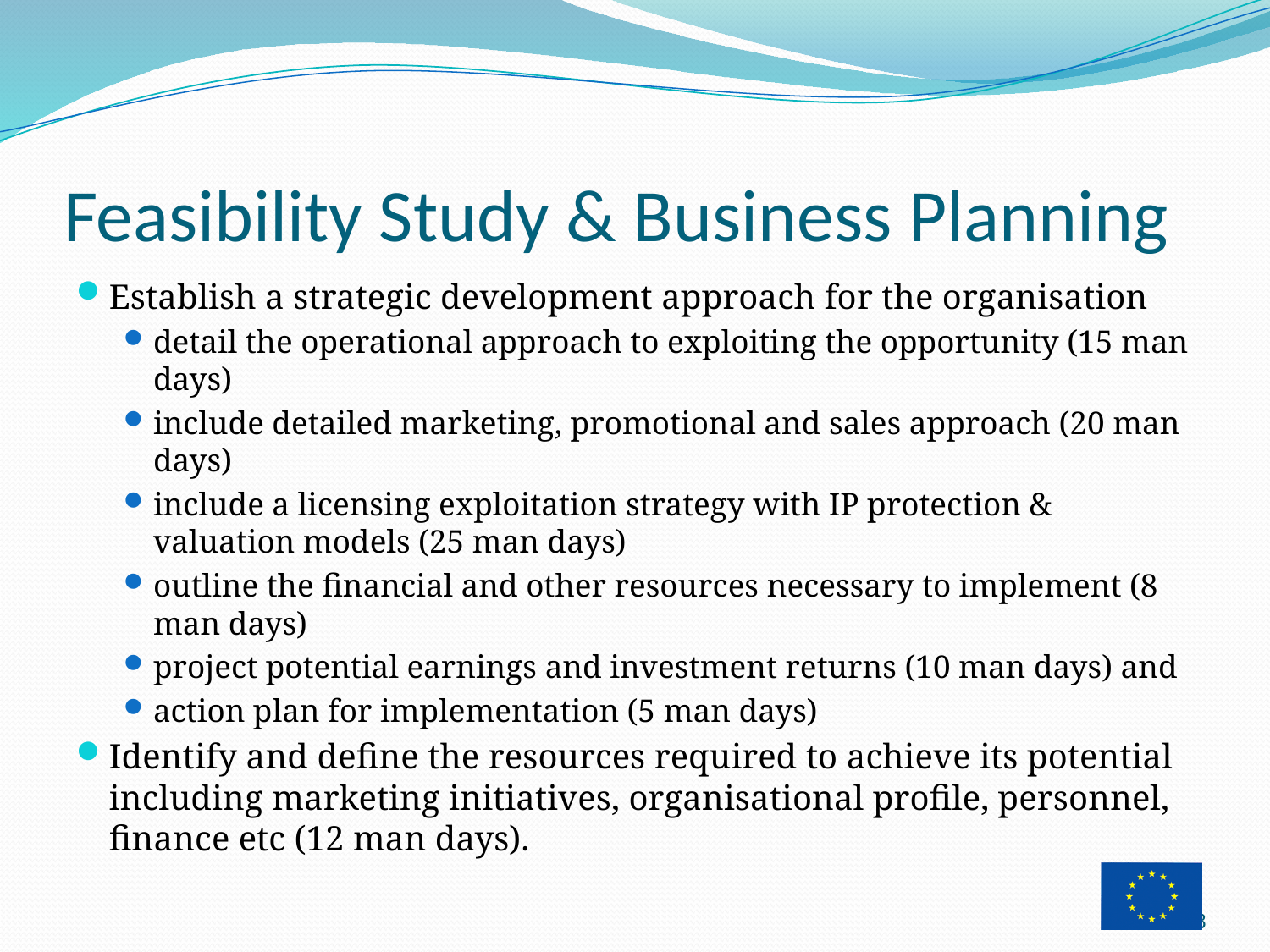

# Feasibility Study & Business Planning
Establish a strategic development approach for the organisation
detail the operational approach to exploiting the opportunity (15 man days)
include detailed marketing, promotional and sales approach (20 man days)
include a licensing exploitation strategy with IP protection & valuation models (25 man days)
outline the financial and other resources necessary to implement (8 man days)
project potential earnings and investment returns (10 man days) and
action plan for implementation (5 man days)
Identify and define the resources required to achieve its potential including marketing initiatives, organisational profile, personnel, finance etc (12 man days).

18